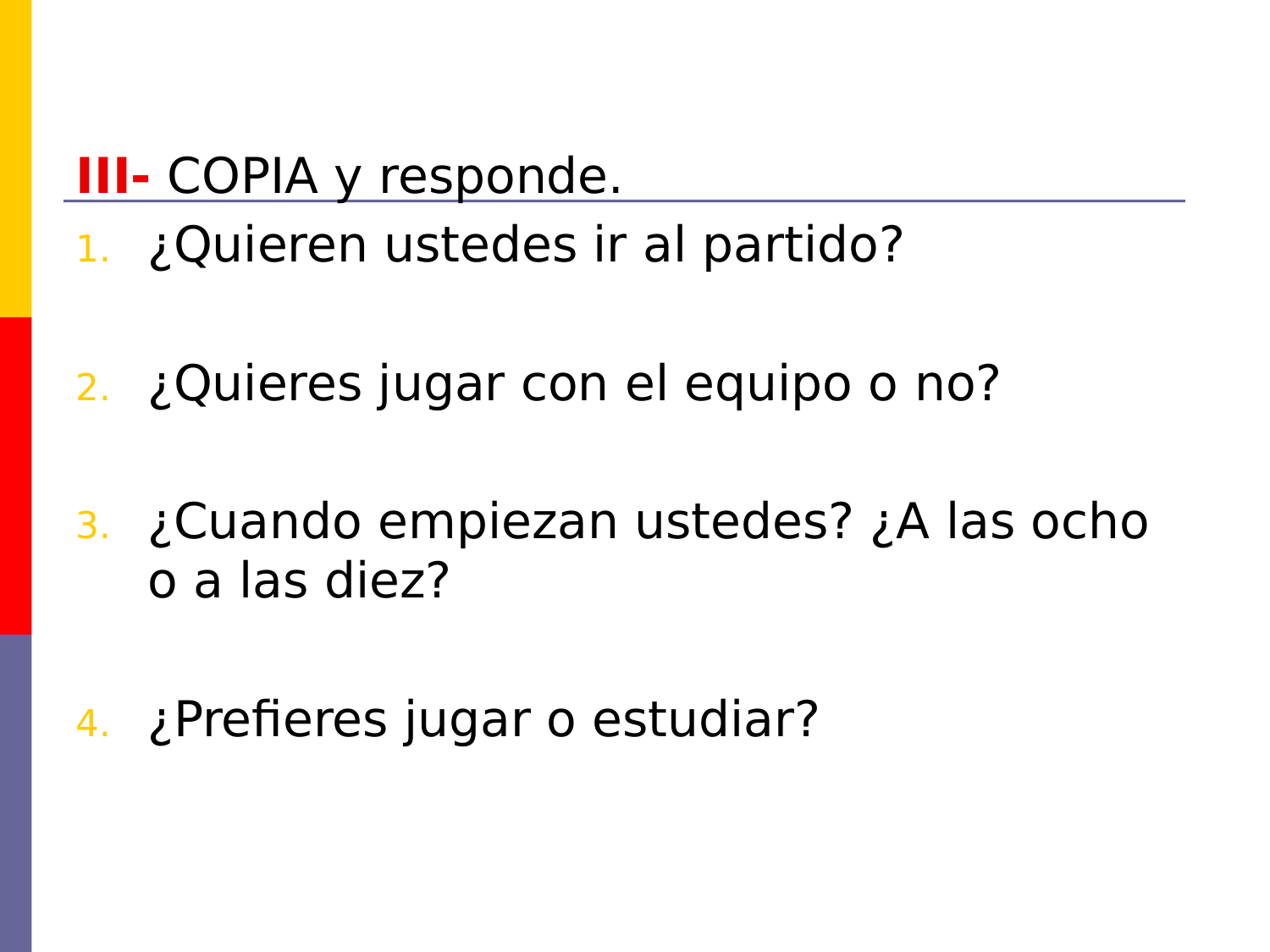

III- COPIA y responde.
¿Quieren ustedes ir al partido?

¿Quieres jugar con el equipo o no?

¿Cuando empiezan ustedes? ¿A las ocho o a las diez?

¿Prefieres jugar o estudiar?